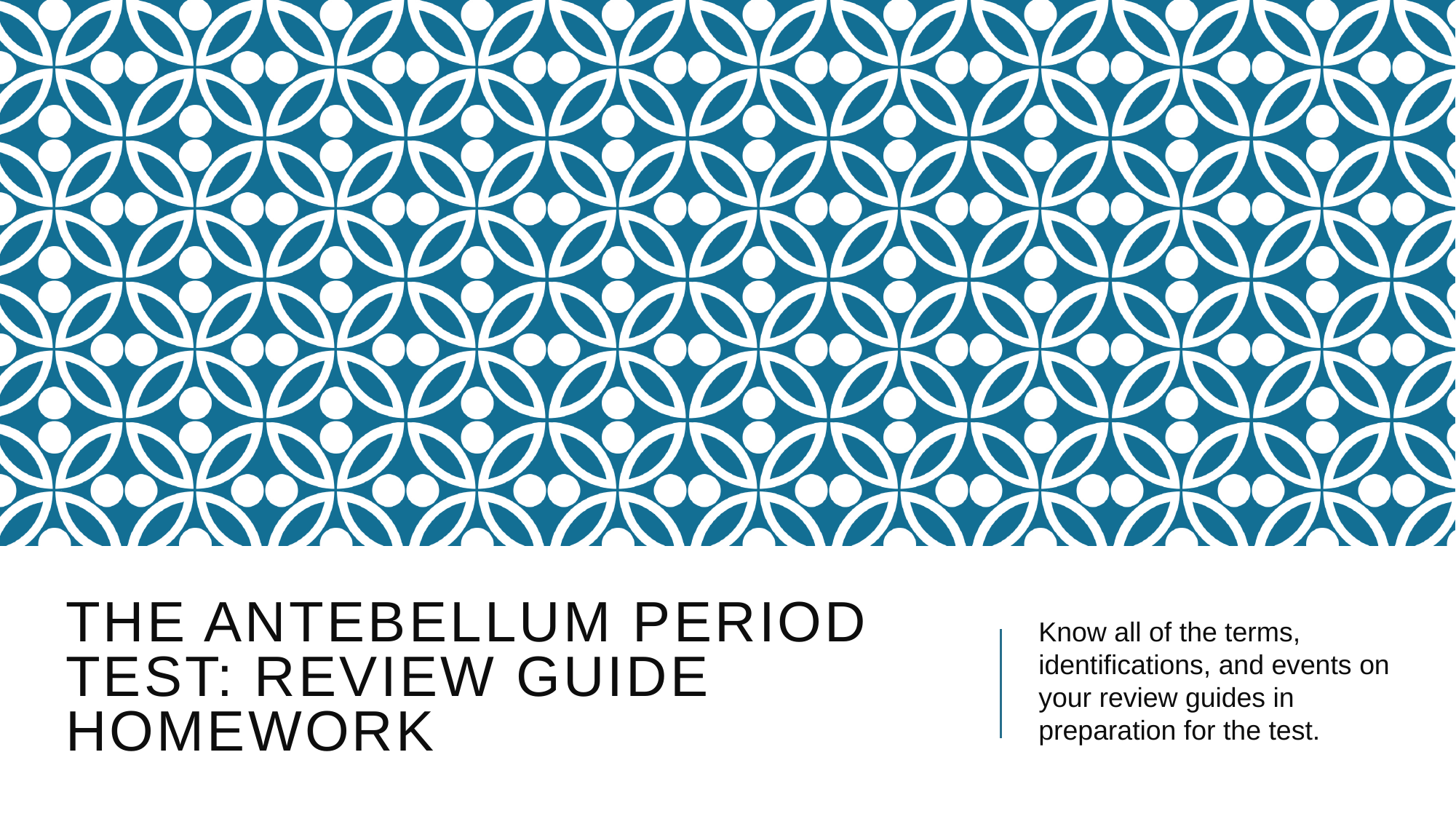

# The antebellum period test: Review Guide homework
Know all of the terms, identifications, and events on your review guides in preparation for the test.